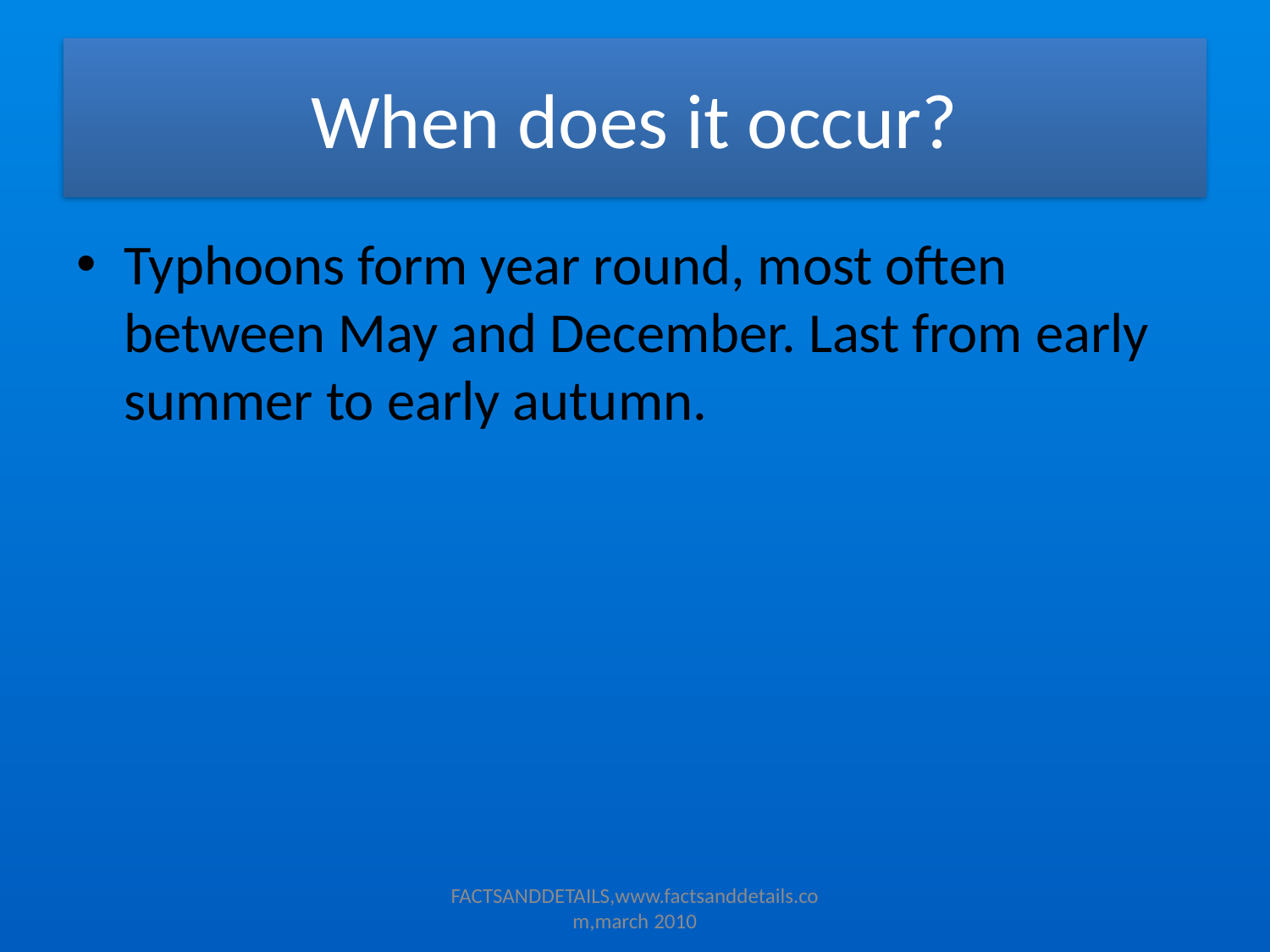

# When does it occur?
Typhoons form year round, most often between May and December. Last from early summer to early autumn.
FACTSANDDETAILS,www.factsanddetails.com,march 2010